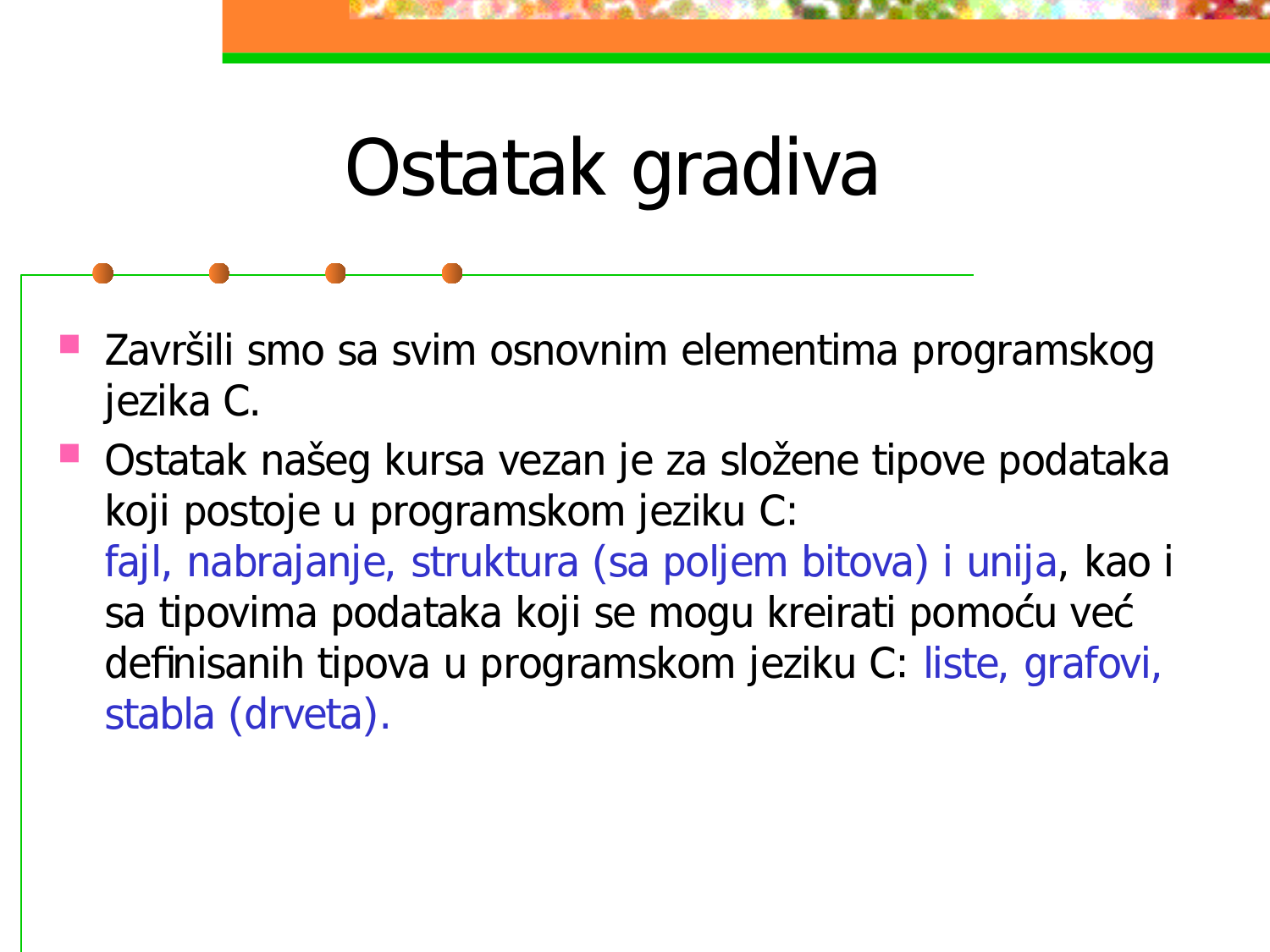

# Ostatak gradiva
Završili smo sa svim osnovnim elementima programskog jezika C.
Ostatak našeg kursa vezan je za složene tipove podataka koji postoje u programskom jeziku C:
fajl, nabrajanje, struktura (sa poljem bitova) i unija, kao i sa tipovima podataka koji se mogu kreirati pomoću već definisanih tipova u programskom jeziku C: liste, grafovi, stabla (drveta).